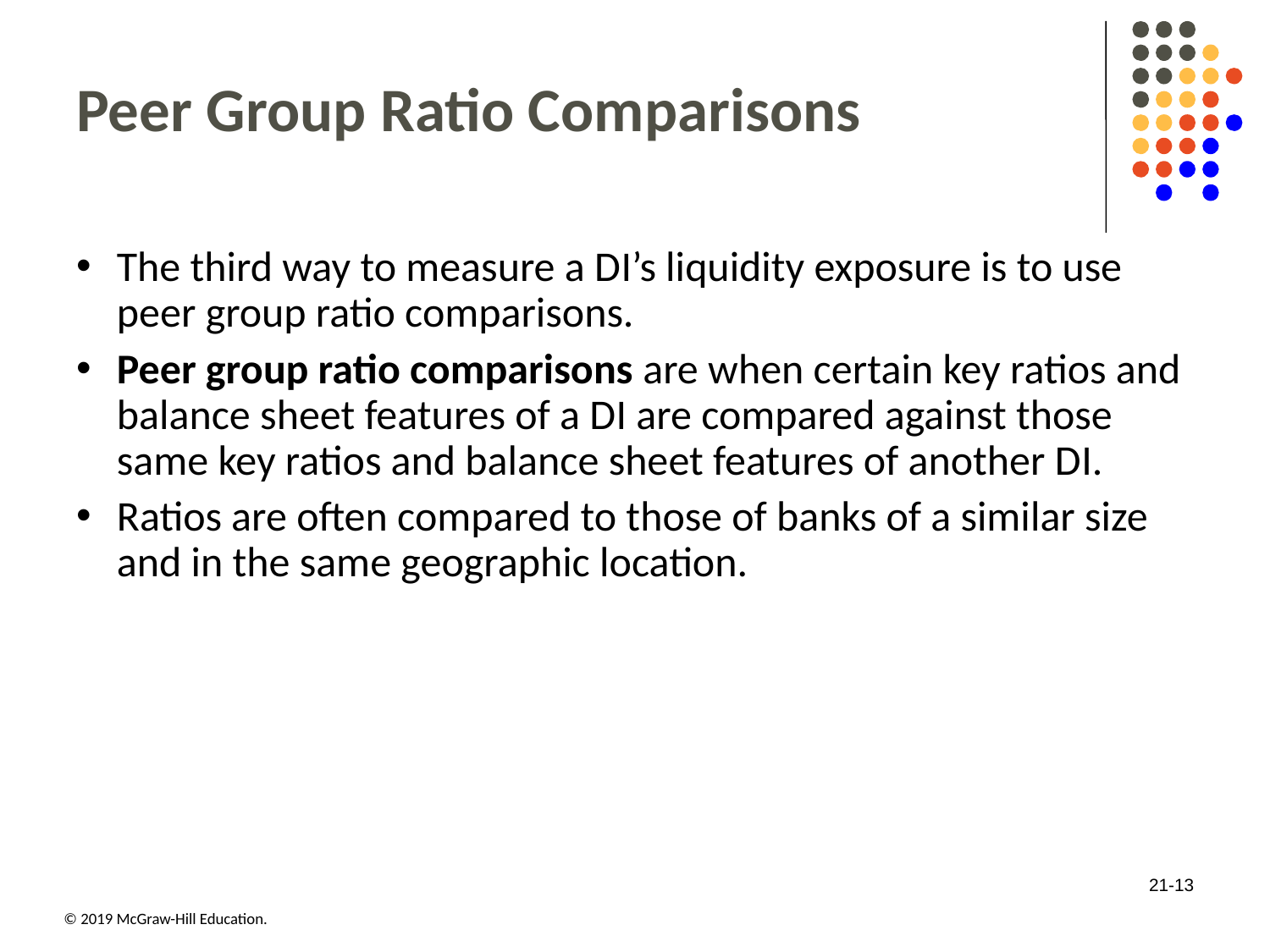

# Peer Group Ratio Comparisons
The third way to measure a D I’s liquidity exposure is to use peer group ratio comparisons.
Peer group ratio comparisons are when certain key ratios and balance sheet features of a D I are compared against those same key ratios and balance sheet features of another D I.
Ratios are often compared to those of banks of a similar size and in the same geographic location.
21-13